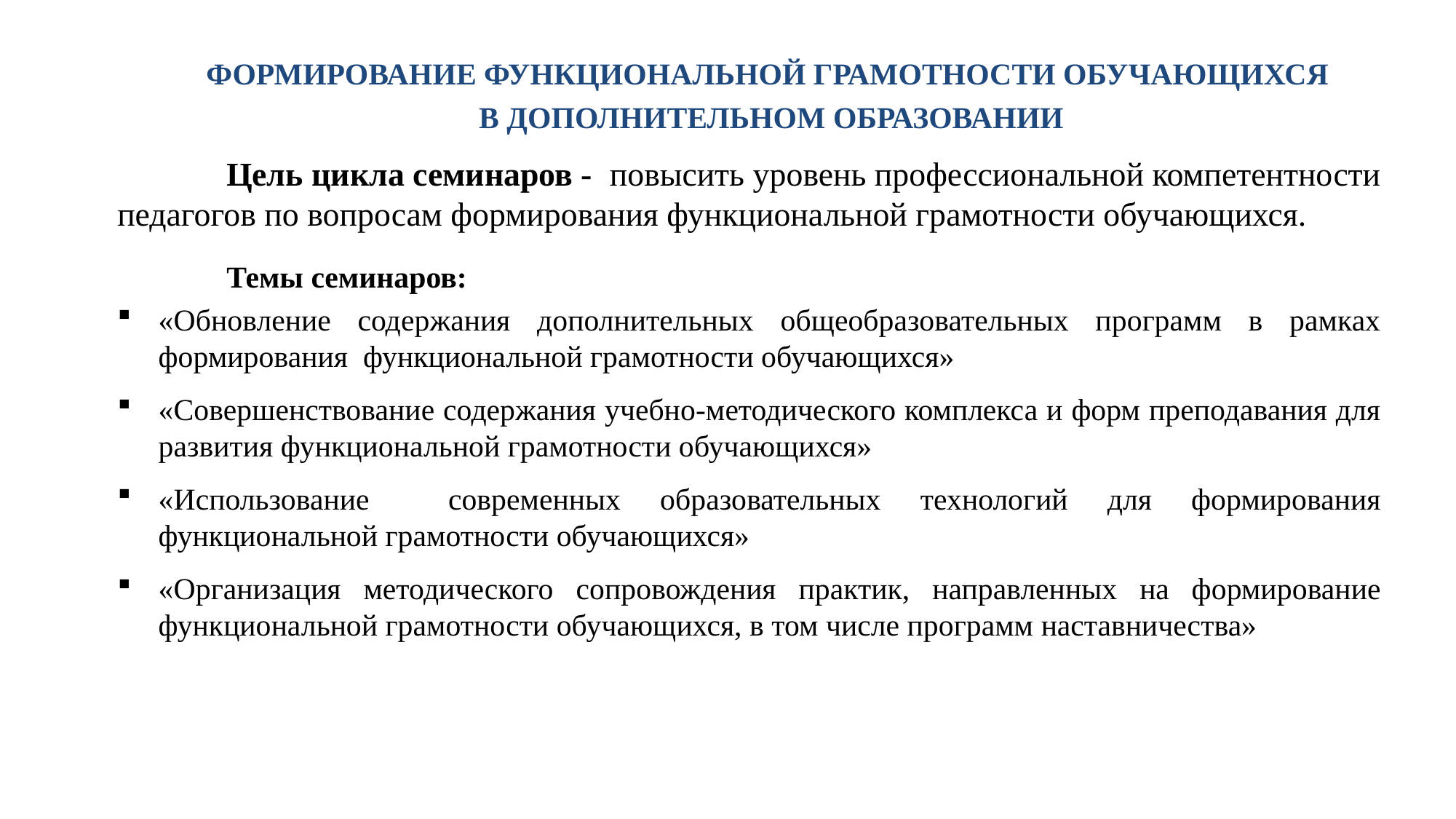

ФОРМИРОВАНИЕ ФУНКЦИОНАЛЬНОЙ ГРАМОТНОСТИ ОБУЧАЮЩИХСЯ
В ДОПОЛНИТЕЛЬНОМ ОБРАЗОВАНИИ

	Цель цикла семинаров -  повысить уровень профессиональной компетентности педагогов по вопросам формирования функциональной грамотности обучающихся.

	Темы семинаров:
«Обновление содержания дополнительных общеобразовательных программ в рамках формирования  функциональной грамотности обучающихся»

«Совершенствование содержания учебно-методического комплекса и форм преподавания для развития функциональной грамотности обучающихся»

«Использование  современных образовательных технологий для формирования функциональной грамотности обучающихся»

«Организация методического сопровождения практик, направленных на формирование функциональной грамотности обучающихся, в том числе программ наставничества»